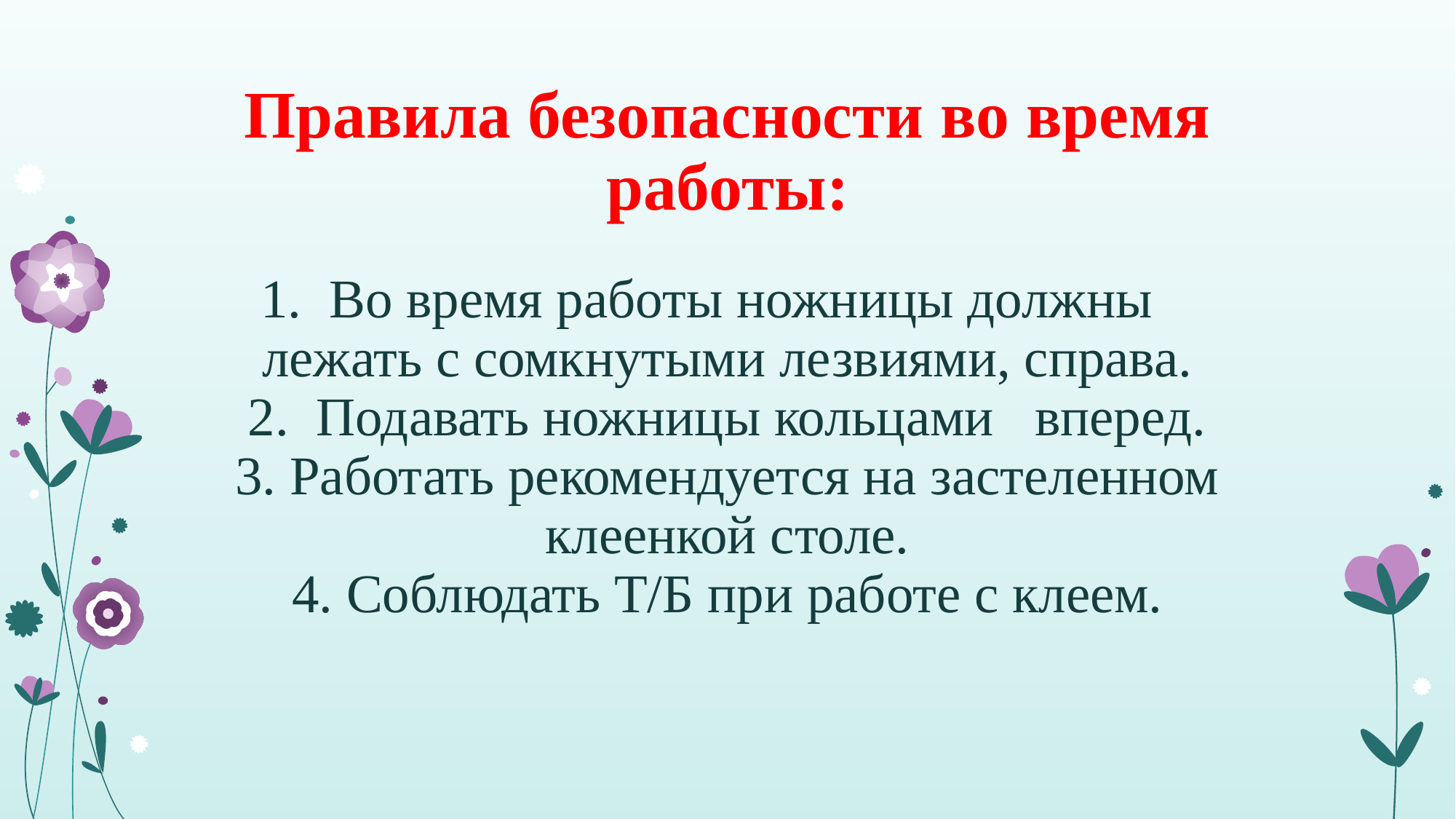

# Правила безопасности во время работы: 1.  Во время работы ножницы должны    лежать с сомкнутыми лезвиями, справа. 2.  Подавать ножницы кольцами   вперед. 3. Работать рекомендуется на застеленном клеенкой столе. 4. Соблюдать Т/Б при работе с клеем.